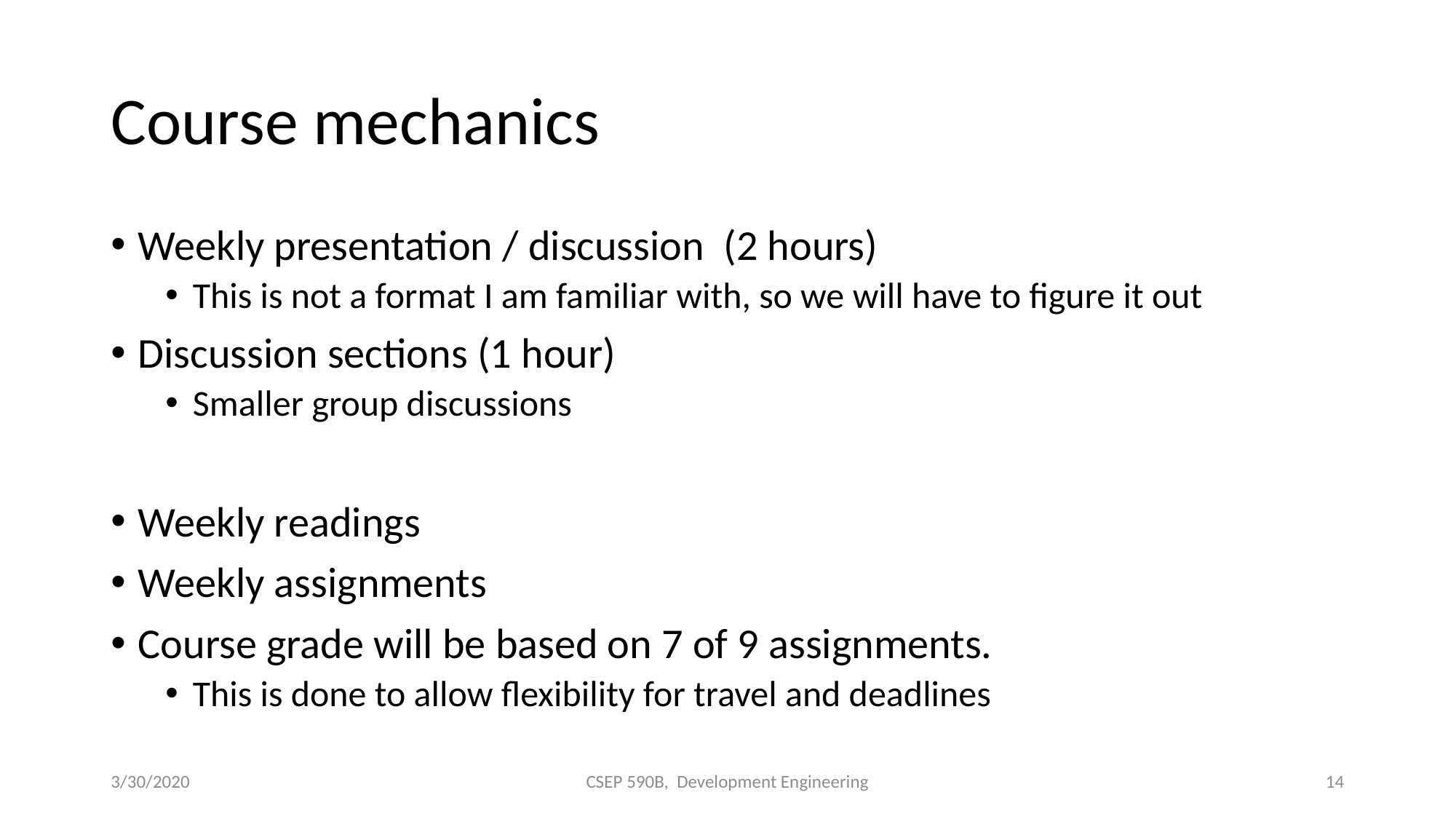

# Course mechanics
Weekly presentation / discussion  (2 hours)
This is not a format I am familiar with, so we will have to figure it out
Discussion sections (1 hour)
Smaller group discussions

Weekly readings
Weekly assignments
Course grade will be based on 7 of 9 assignments.
This is done to allow flexibility for travel and deadlines
3/30/2020
CSEP 590B,  Development Engineering
14